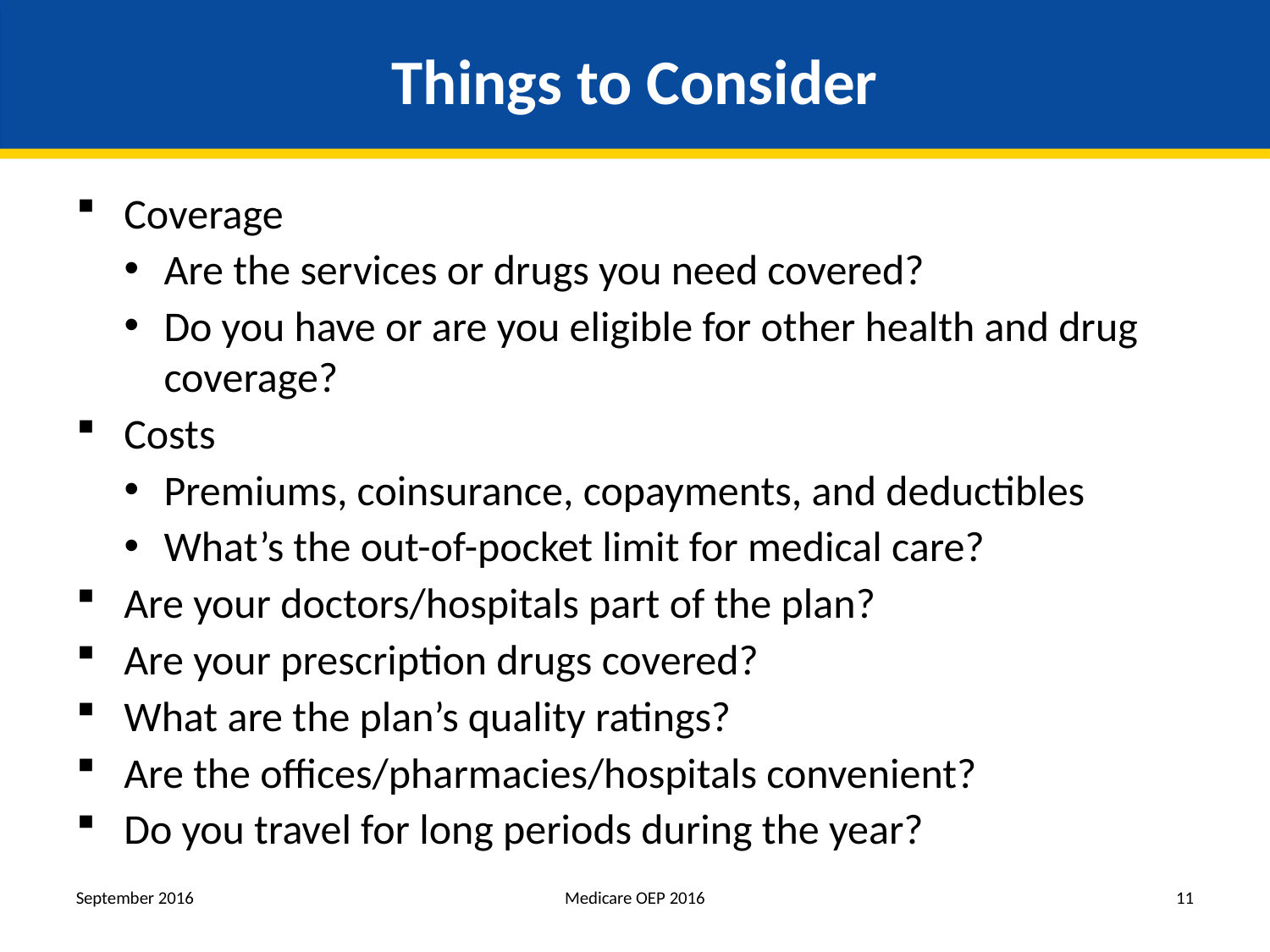

# Things to Consider
Coverage
Are the services or drugs you need covered?
Do you have or are you eligible for other health and drug coverage?
Costs
Premiums, coinsurance, copayments, and deductibles
What’s the out-of-pocket limit for medical care?
Are your doctors/hospitals part of the plan?
Are your prescription drugs covered?
What are the plan’s quality ratings?
Are the offices/pharmacies/hospitals convenient?
Do you travel for long periods during the year?
September 2016
Medicare OEP 2016
11